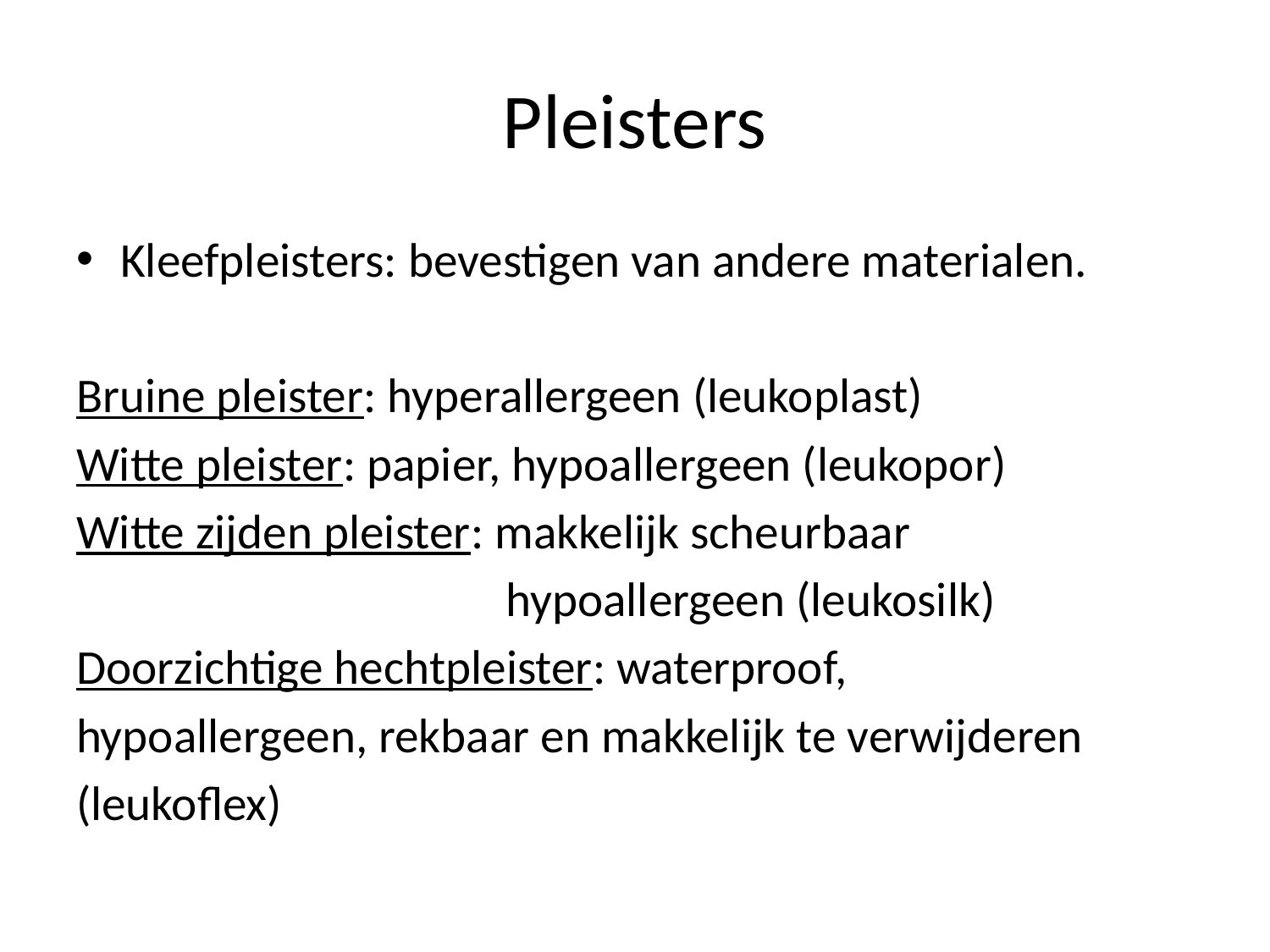

# Pleisters
Kleefpleisters: bevestigen van andere materialen.

Bruine pleister: hyperallergeen (leukoplast)
Witte pleister: papier, hypoallergeen (leukopor)
Witte zijden pleister: makkelijk scheurbaar
                                       hypoallergeen (leukosilk)
Doorzichtige hechtpleister: waterproof,
hypoallergeen, rekbaar en makkelijk te verwijderen
(leukoflex)